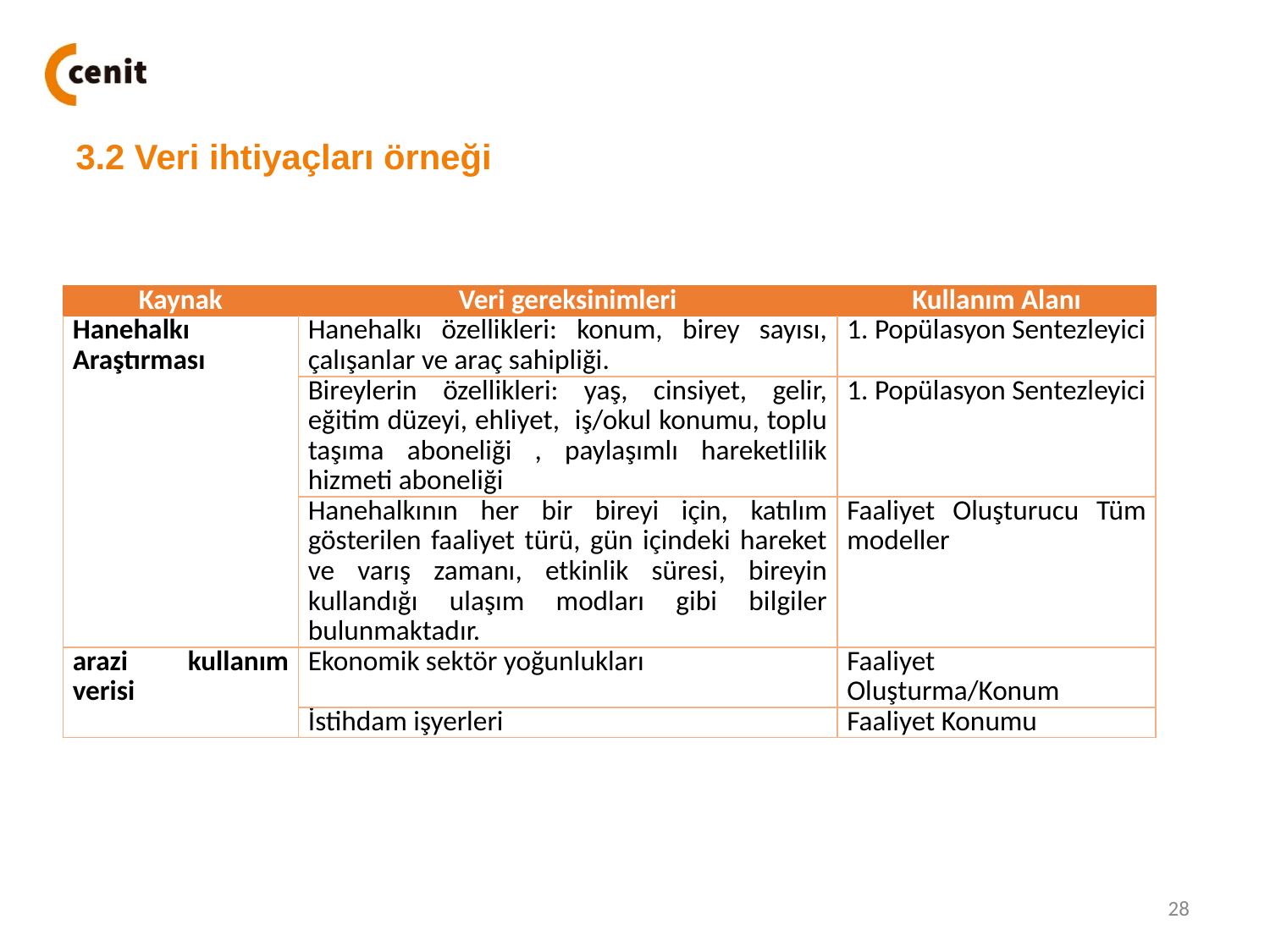

3.2 Veri ihtiyaçları örneği
| Kaynak | Veri gereksinimleri | Kullanım Alanı |
| --- | --- | --- |
| Hanehalkı Araştırması | Hanehalkı özellikleri: konum, birey sayısı, çalışanlar ve araç sahipliği. | 1. Popülasyon Sentezleyici |
|  | Bireylerin özellikleri: yaş, cinsiyet, gelir, eğitim düzeyi, ehliyet, iş/okul konumu, toplu taşıma aboneliği , paylaşımlı hareketlilik hizmeti aboneliği | 1. Popülasyon Sentezleyici |
|  | Hanehalkının her bir bireyi için, katılım gösterilen faaliyet türü, gün içindeki hareket ve varış zamanı, etkinlik süresi, bireyin kullandığı ulaşım modları gibi bilgiler bulunmaktadır. | Faaliyet Oluşturucu Tüm modeller |
| arazi kullanım verisi | Ekonomik sektör yoğunlukları | Faaliyet Oluşturma/Konum |
|  | İstihdam işyerleri | Faaliyet Konumu |
28